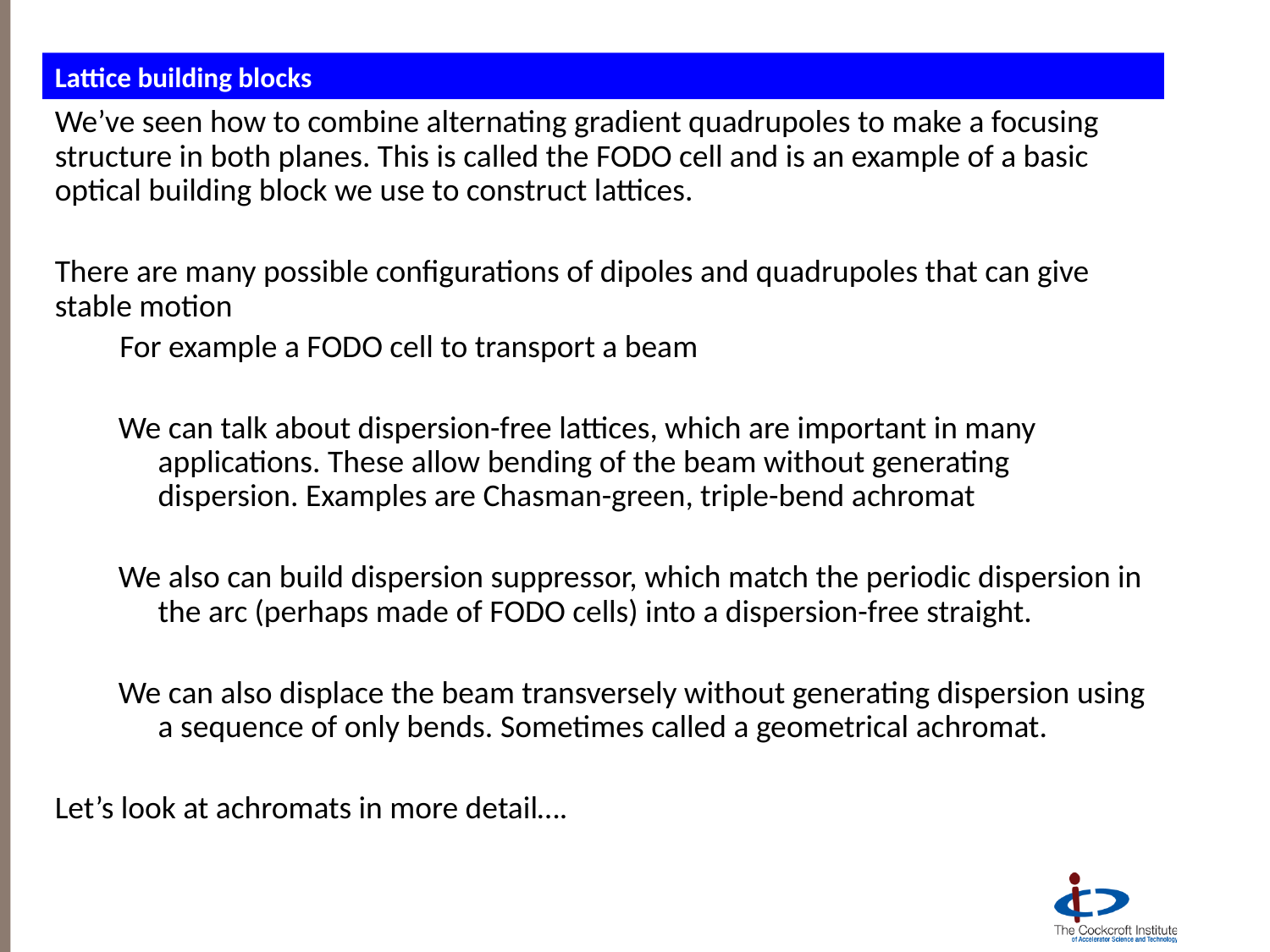

Lattice building blocks
#
We’ve seen how to combine alternating gradient quadrupoles to make a focusing structure in both planes. This is called the FODO cell and is an example of a basic optical building block we use to construct lattices.

There are many possible configurations of dipoles and quadrupoles that can give stable motion
         For example a FODO cell to transport a beam

We can talk about dispersion-free lattices, which are important in many applications. These allow bending of the beam without generating dispersion. Examples are Chasman-green, triple-bend achromat

We also can build dispersion suppressor, which match the periodic dispersion in the arc (perhaps made of FODO cells) into a dispersion-free straight.

We can also displace the beam transversely without generating dispersion using a sequence of only bends. Sometimes called a geometrical achromat.

Let’s look at achromats in more detail….